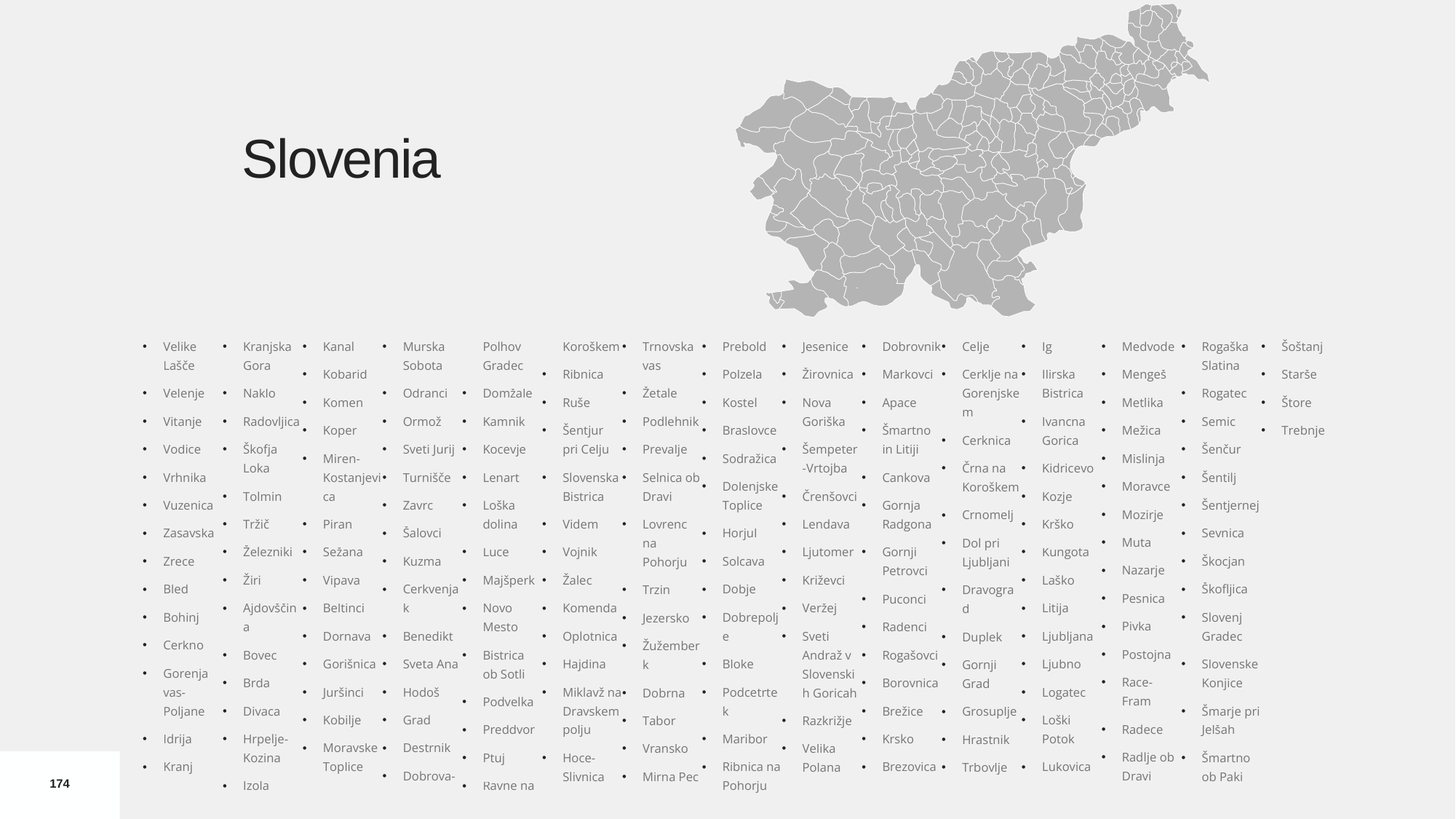

# Slovenia
Velike Lašče
Velenje
Vitanje
Vodice
Vrhnika
Vuzenica
Zasavska
Zrece
Bled
Bohinj
Cerkno
Gorenja vas-Poljane
Idrija
Kranj
Kranjska Gora
Naklo
Radovljica
Škofja Loka
Tolmin
Tržič
Železniki
Žiri
Ajdovščina
Bovec
Brda
Divaca
Hrpelje-Kozina
Izola
Kanal
Kobarid
Komen
Koper
Miren-Kostanjevica
Piran
Sežana
Vipava
Beltinci
Dornava
Gorišnica
Juršinci
Kobilje
Moravske Toplice
Murska Sobota
Odranci
Ormož
Sveti Jurij
Turnišče
Zavrc
Šalovci
Kuzma
Cerkvenjak
Benedikt
Sveta Ana
Hodoš
Grad
Destrnik
Dobrova-Polhov Gradec
Domžale
Kamnik
Kocevje
Lenart
Loška dolina
Luce
Majšperk
Novo Mesto
Bistrica ob Sotli
Podvelka
Preddvor
Ptuj
Ravne na Koroškem
Ribnica
Ruše
Šentjur pri Celju
Slovenska Bistrica
Videm
Vojnik
Žalec
Komenda
Oplotnica
Hajdina
Miklavž na Dravskem polju
Hoce-Slivnica
Trnovska vas
Žetale
Podlehnik
Prevalje
Selnica ob Dravi
Lovrenc na Pohorju
Trzin
Jezersko
Žužemberk
Dobrna
Tabor
Vransko
Mirna Pec
Prebold
Polzela
Kostel
Braslovce
Sodražica
Dolenjske Toplice
Horjul
Solcava
Dobje
Dobrepolje
Bloke
Podcetrtek
Maribor
Ribnica na Pohorju
Jesenice
Žirovnica
Nova Goriška
Šempeter-Vrtojba
Črenšovci
Lendava
Ljutomer
Križevci
Veržej
Sveti Andraž v Slovenskih Goricah
Razkrižje
Velika Polana
Dobrovnik
Markovci
Apace
Šmartno in Litiji
Cankova
Gornja Radgona
Gornji Petrovci
Puconci
Radenci
Rogašovci
Borovnica
Brežice
Krsko
Brezovica
Celje
Cerklje na Gorenjskem
Cerknica
Črna na Koroškem
Crnomelj
Dol pri Ljubljani
Dravograd
Duplek
Gornji Grad
Grosuplje
Hrastnik
Trbovlje
Ig
Ilirska Bistrica
Ivancna Gorica
Kidricevo
Kozje
Krško
Kungota
Laško
Litija
Ljubljana
Ljubno
Logatec
Loški Potok
Lukovica
Medvode
Mengeš
Metlika
Mežica
Mislinja
Moravce
Mozirje
Muta
Nazarje
Pesnica
Pivka
Postojna
Race-Fram
Radece
Radlje ob Dravi
Rogaška Slatina
Rogatec
Semic
Šenčur
Šentilj
Šentjernej
Sevnica
Škocjan
Škofljica
Slovenj Gradec
Slovenske Konjice
Šmarje pri Jelšah
Šmartno ob Paki
Šoštanj
Starše
Štore
Trebnje